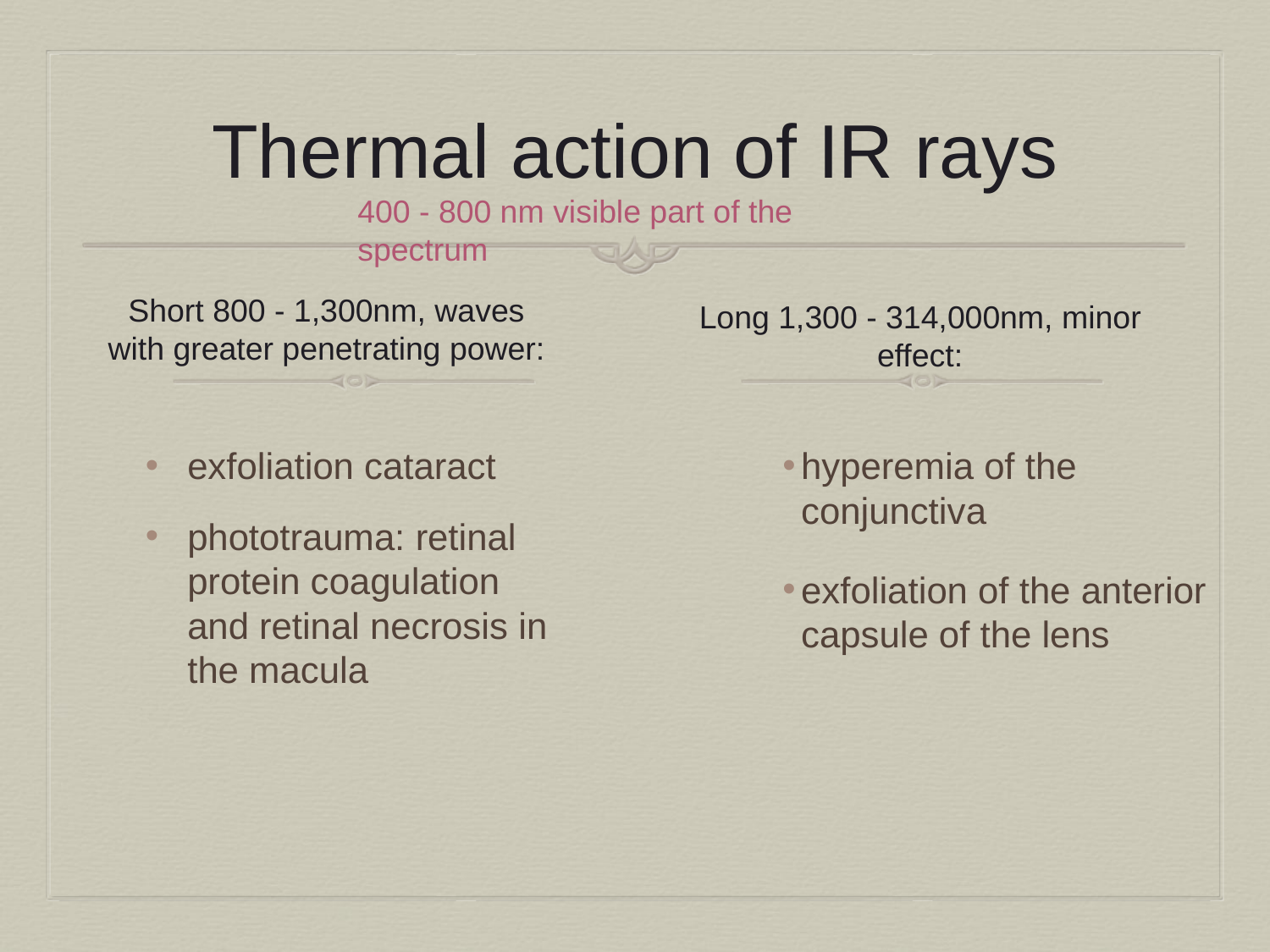

# Thermal action of IR rays
400 - 800 nm visible part of the spectrum
Short 800 - 1,300nm, waves with greater penetrating power:
Long 1,300 - 314,000nm, minor effect:

exfoliation cataract
phototrauma: retinal protein coagulation and retinal necrosis in the macula

hyperemia of the conjunctiva
exfoliation of the anterior capsule of the lens